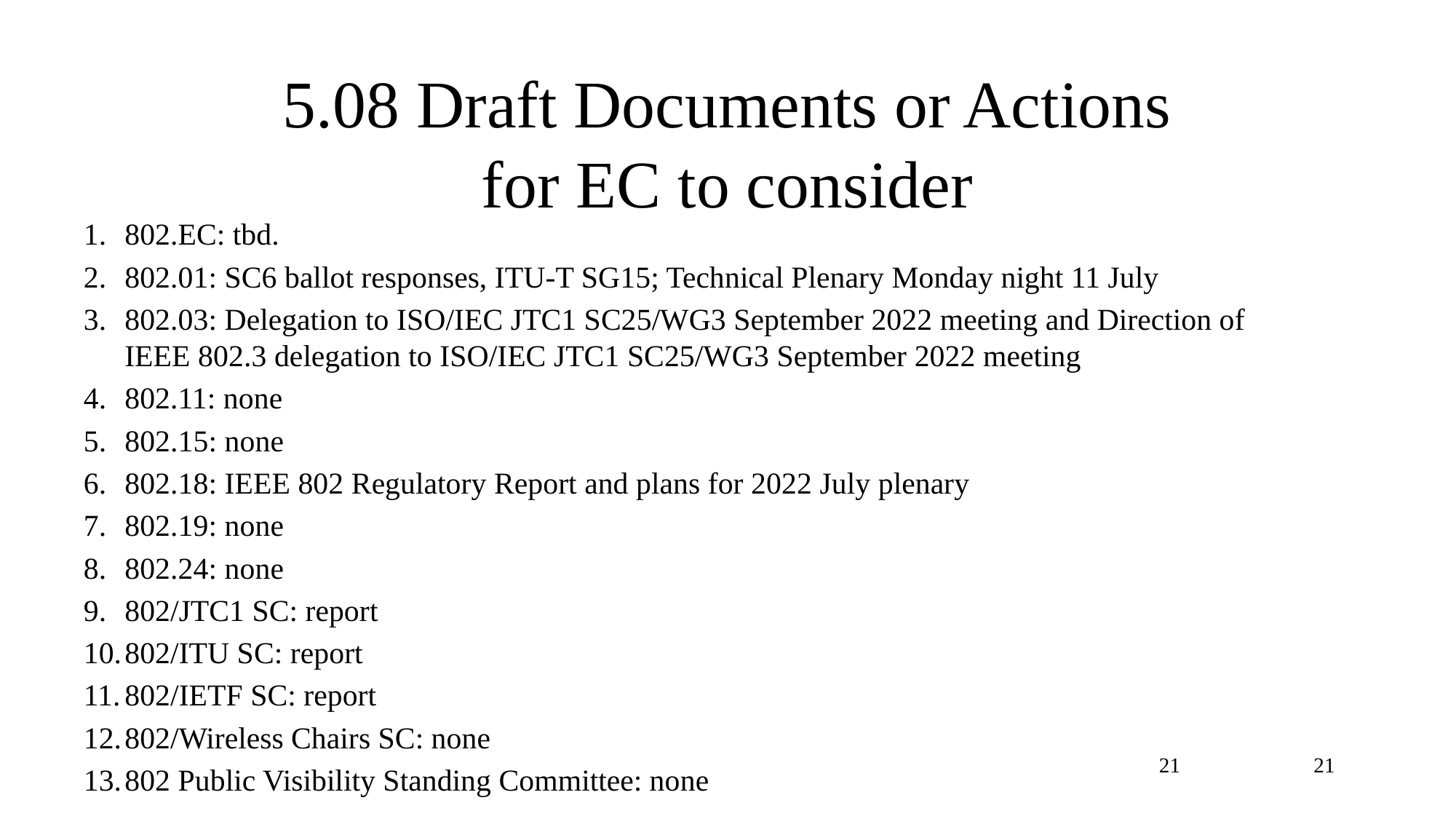

# 5.08 Draft Documents or Actions for EC to consider
802.EC: tbd.
802.01: SC6 ballot responses, ITU-T SG15; Technical Plenary Monday night 11 July
802.03: Delegation to ISO/IEC JTC1 SC25/WG3 September 2022 meeting and Direction of IEEE 802.3 delegation to ISO/IEC JTC1 SC25/WG3 September 2022 meeting
802.11: none
802.15: none
802.18: IEEE 802 Regulatory Report and plans for 2022 July plenary
802.19: none
802.24: none
802/JTC1 SC: report
802/ITU SC: report
802/IETF SC: report
802/Wireless Chairs SC: none
802 Public Visibility Standing Committee: none

21
21